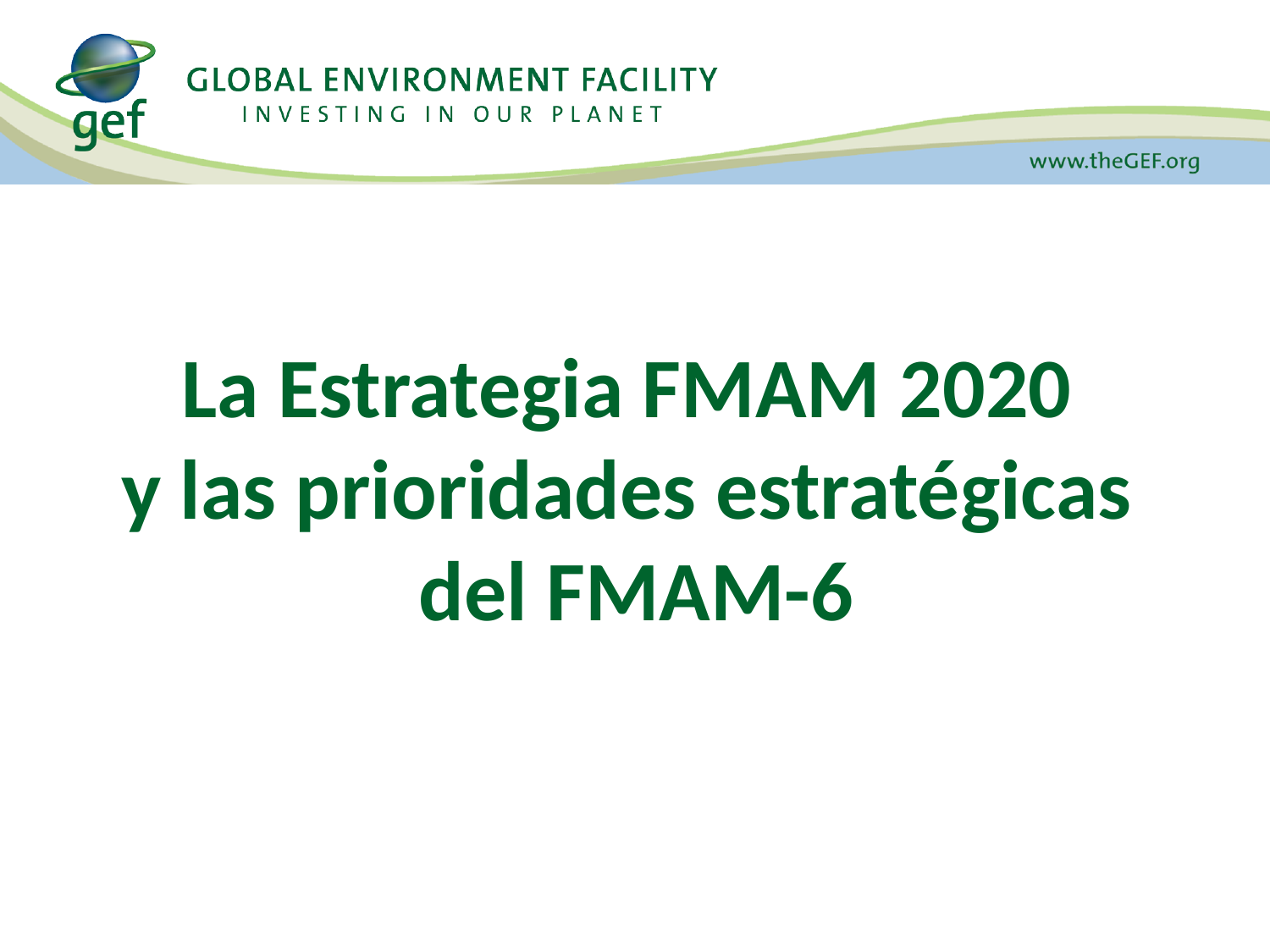

# La Estrategia FMAM 2020 y las prioridades estratégicas del FMAM-6